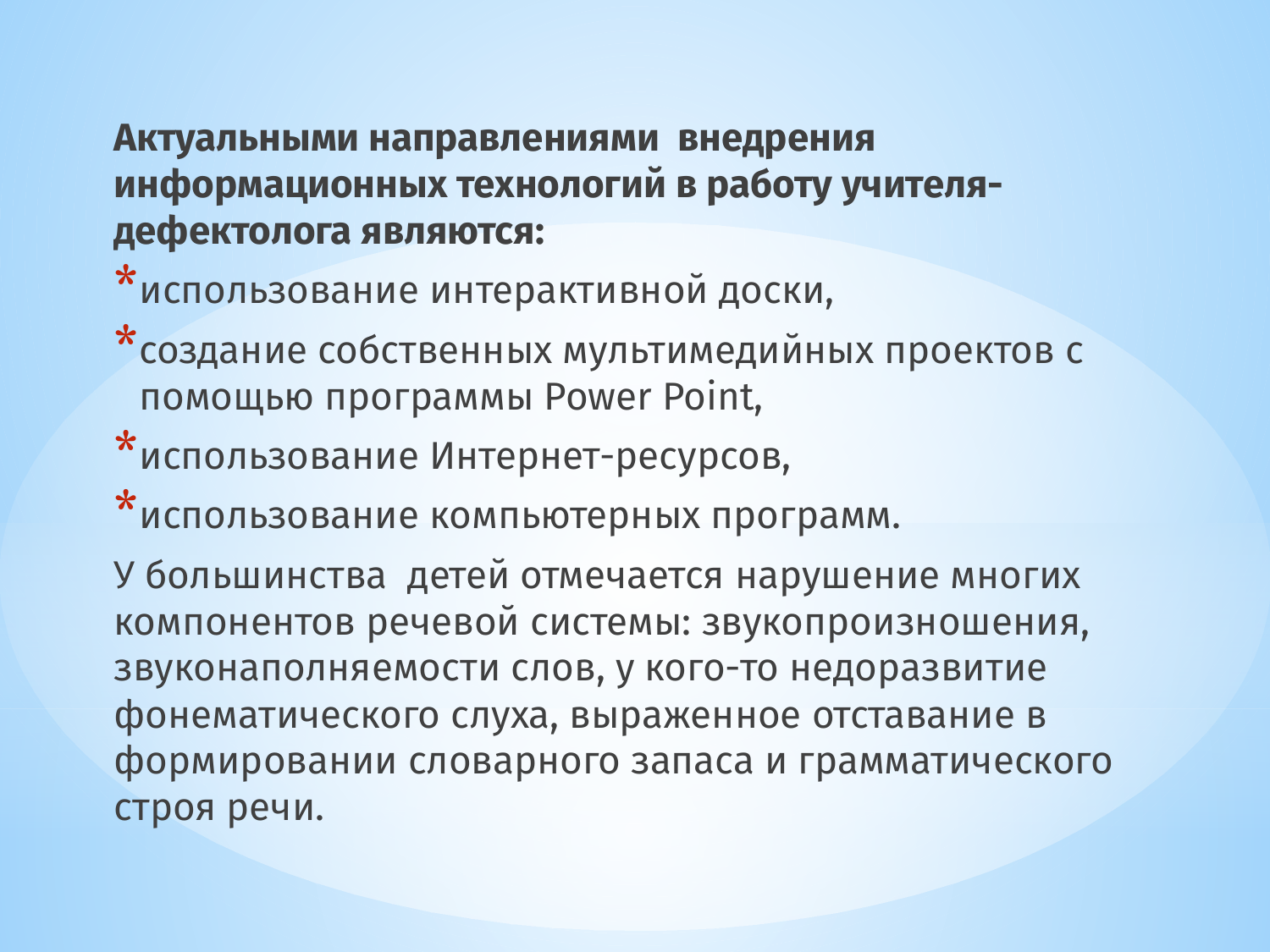

Актуальными направлениями  внедрения информационных технологий в работу учителя-дефектолога являются:
использование интерактивной доски,
создание собственных мультимедийных проектов с помощью программы Power Point,
использование Интернет-ресурсов,
использование компьютерных программ.
У большинства  детей отмечается нарушение многих компонентов речевой системы: звукопроизношения, звуконаполняемости слов, у кого-то недоразвитие фонематического слуха, выраженное отставание в формировании словарного запаса и грамматического строя речи.